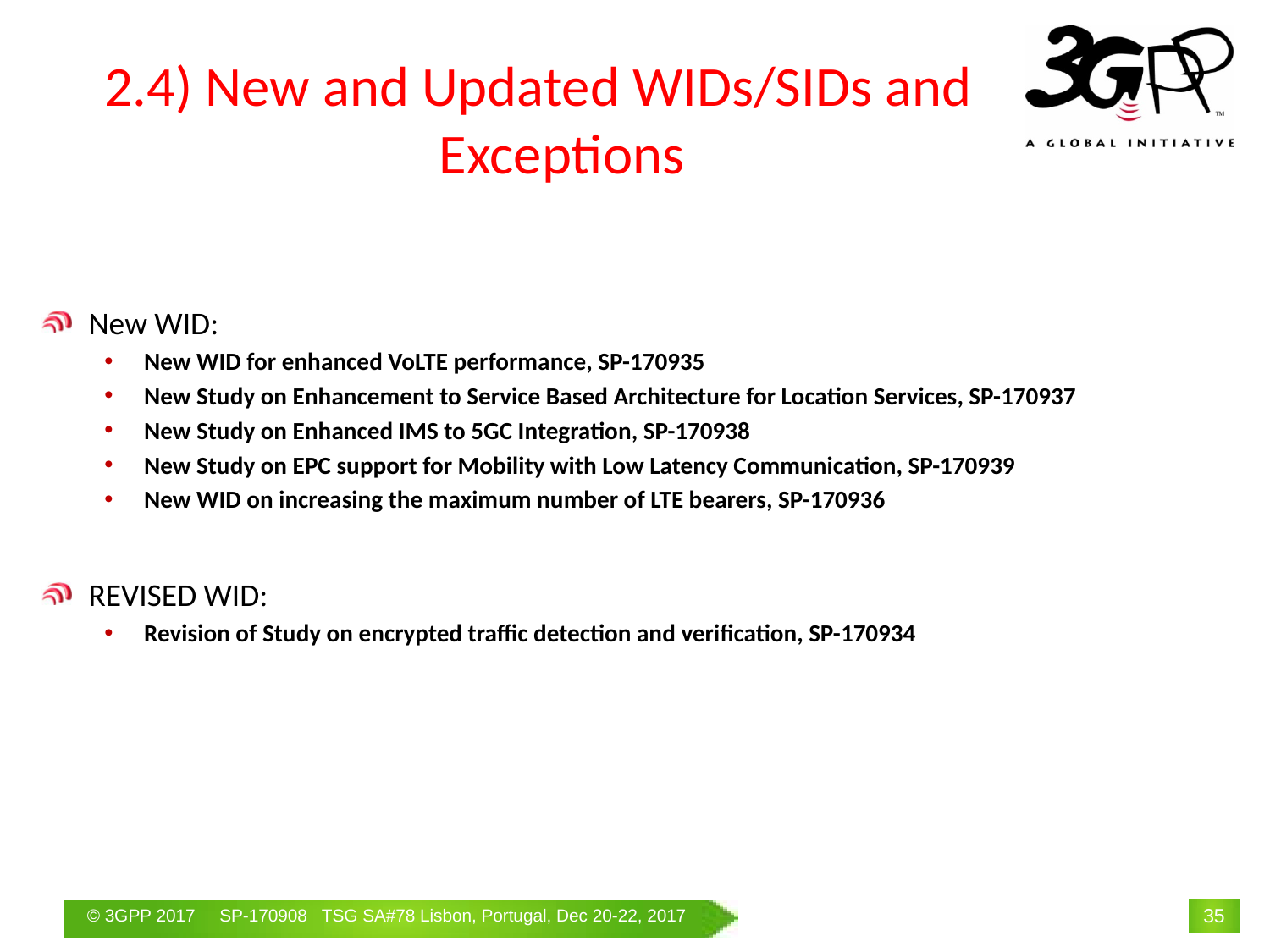

# 2.4) New and Updated WIDs/SIDs and Exceptions
New WID:
New WID for enhanced VoLTE performance, SP-170935
New Study on Enhancement to Service Based Architecture for Location Services, SP-170937
New Study on Enhanced IMS to 5GC Integration, SP-170938
New Study on EPC support for Mobility with Low Latency Communication, SP-170939
New WID on increasing the maximum number of LTE bearers, SP-170936

REVISED WID:
Revision of Study on encrypted traffic detection and verification, SP-170934